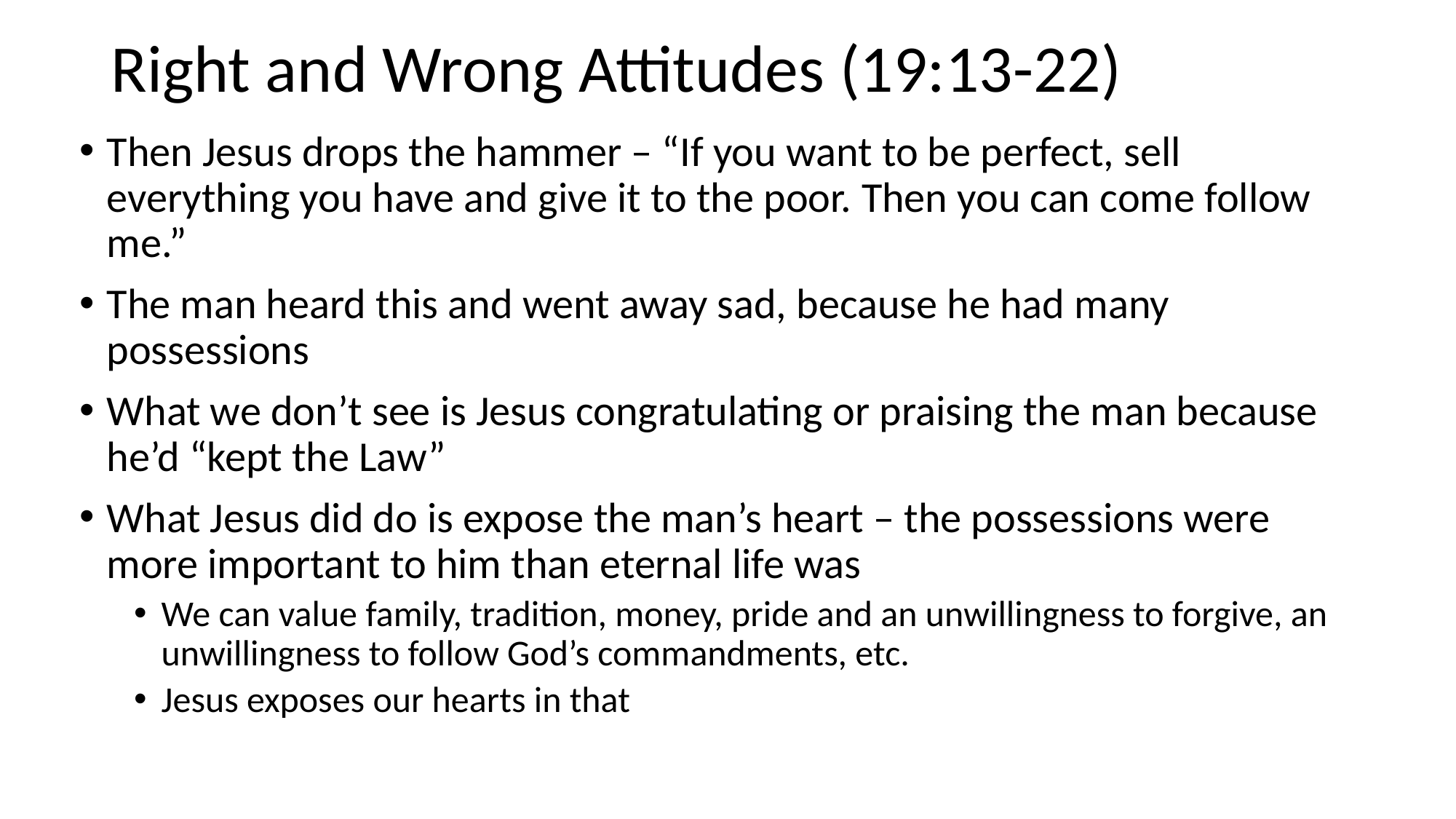

# Right and Wrong Attitudes (19:13-22)
Then Jesus drops the hammer – “If you want to be perfect, sell everything you have and give it to the poor. Then you can come follow me.”
The man heard this and went away sad, because he had many possessions
What we don’t see is Jesus congratulating or praising the man because he’d “kept the Law”
What Jesus did do is expose the man’s heart – the possessions were more important to him than eternal life was
We can value family, tradition, money, pride and an unwillingness to forgive, an unwillingness to follow God’s commandments, etc.
Jesus exposes our hearts in that